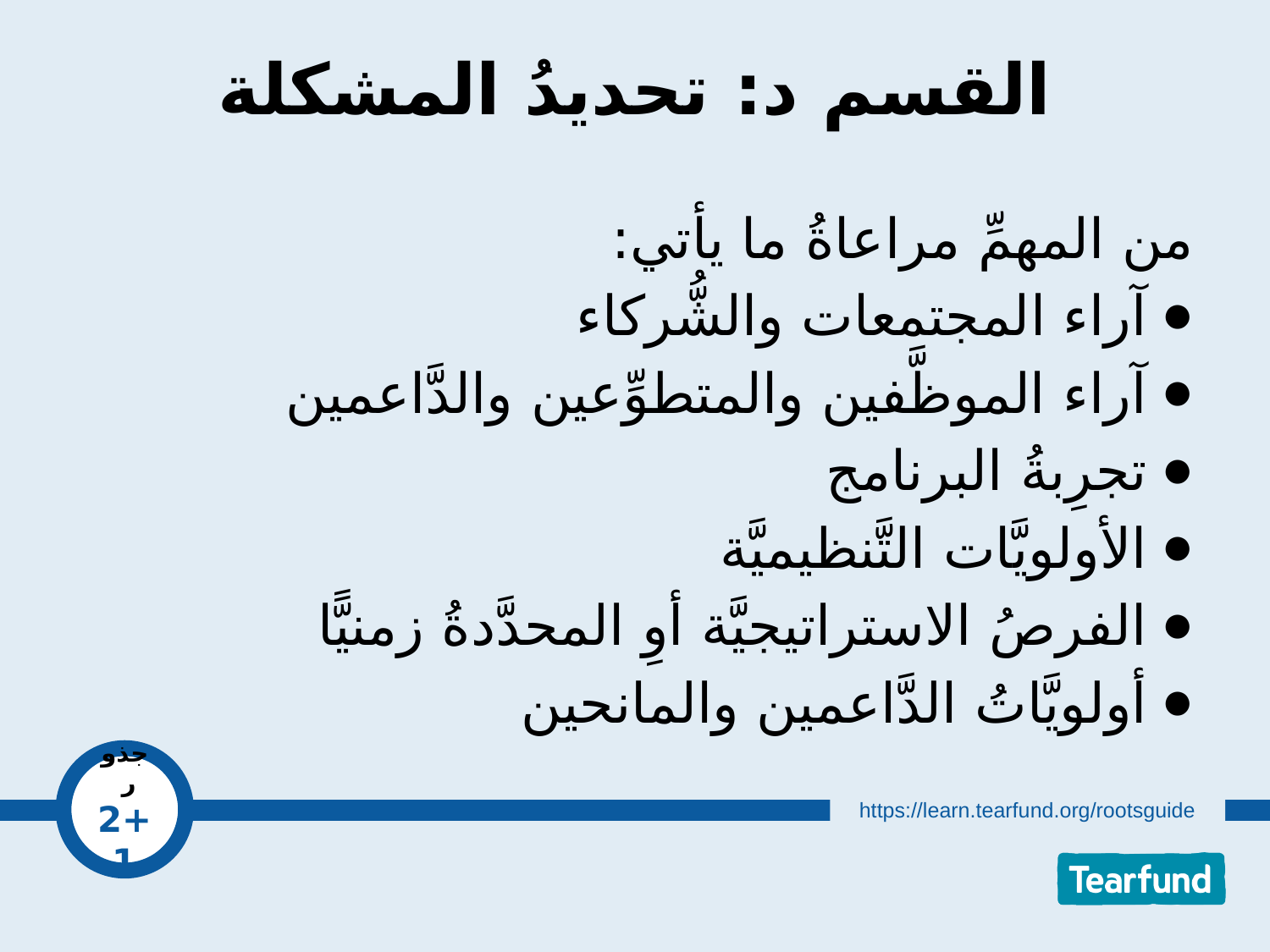

# القسم د: تحديدُ المشكلة
من المهمِّ مراعاةُ ما يأتي:
آراء المجتمعات والشُّركاء
آراء الموظَّفين والمتطوِّعين والدَّاعمين
تجرِبةُ البرنامج
الأولويَّات التَّنظيميَّة
الفرصُ الاستراتيجيَّة أوِ المحدَّدةُ زمنيًّا
أولويَّاتُ الدَّاعمين والمانحين